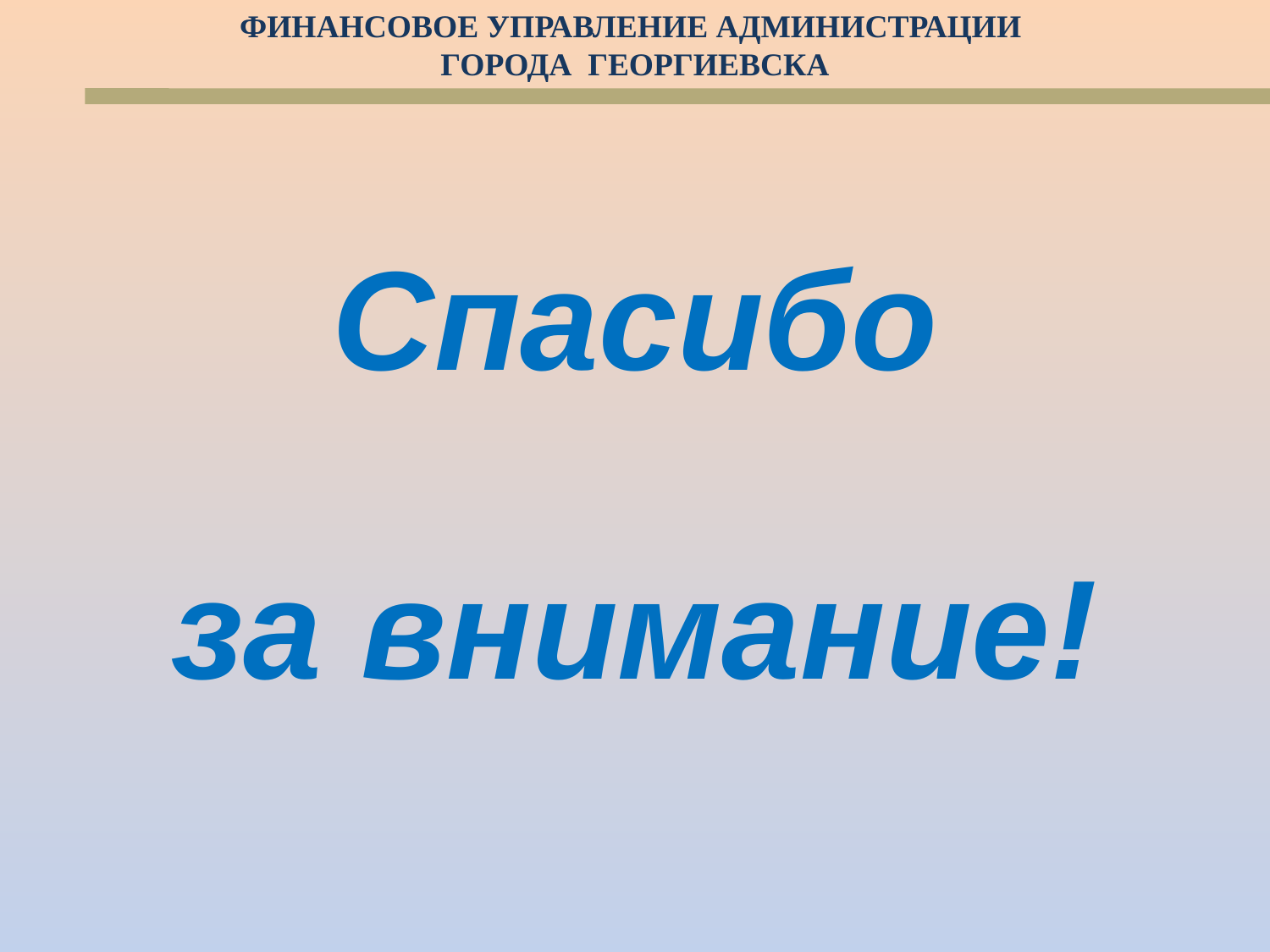

ФИНАНСОВОЕ УПРАВЛЕНИЕ АДМИНИСТРАЦИИ
ГОРОДА  ГЕОРГИЕВСКА

Спасибо

за внимание!